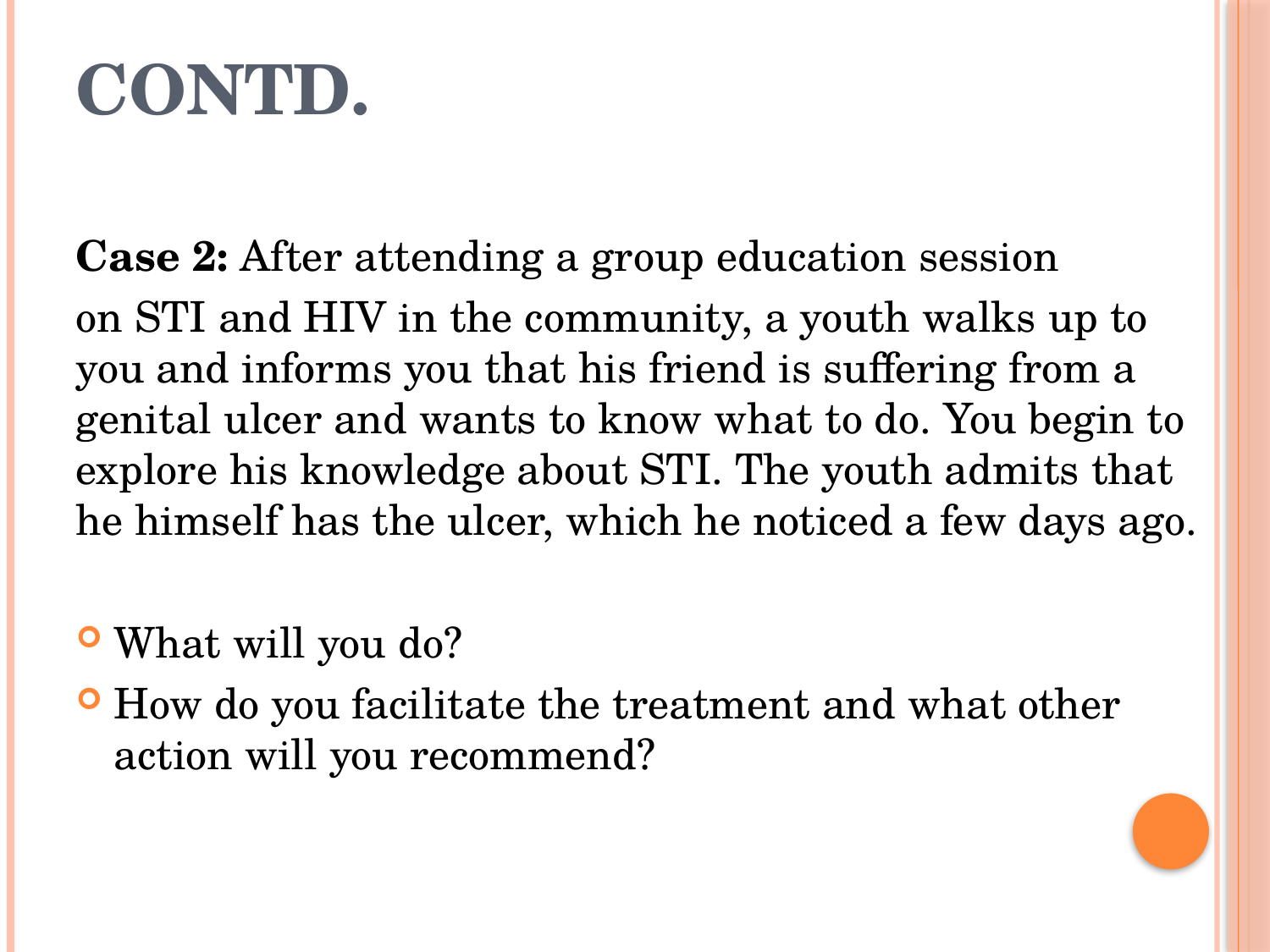

# Contd.
Case 2: After attending a group education session
on STI and HIV in the community, a youth walks up to you and informs you that his friend is suffering from a genital ulcer and wants to know what to do. You begin to explore his knowledge about STI. The youth admits that he himself has the ulcer, which he noticed a few days ago.

What will you do?
How do you facilitate the treatment and what other action will you recommend?